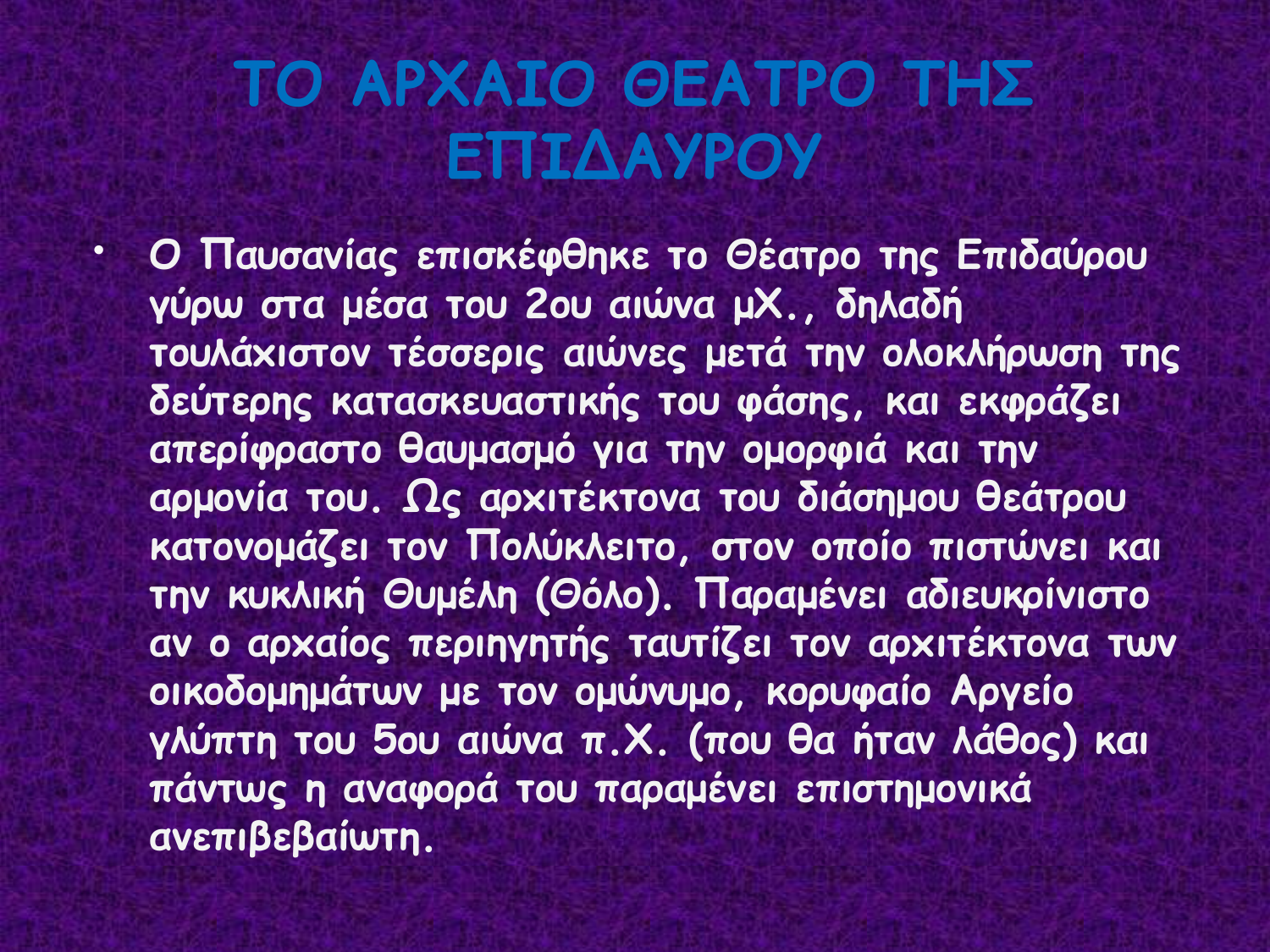

# ΤΟ ΑΡΧΑΙΟ ΘΕΑΤΡΟ ΤΗΣ ΕΠΙΔΑΥΡΟΥ
Ο Παυσανίας επισκέφθηκε το Θέατρο της Επιδαύρου γύρω στα μέσα του 2ου αιώνα μΧ., δηλαδή τουλάχιστον τέσσερις αιώνες μετά την ολοκλήρωση της δεύτερης κατασκευαστικής του φάσης, και εκφράζει απερίφραστο θαυμασμό για την ομορφιά και την αρμονία του. Ως αρχιτέκτονα του διάσημου θεάτρου κατονομάζει τον Πολύκλειτο, στον οποίο πιστώνει και την κυκλική Θυμέλη (Θόλο). Παραμένει αδιευκρίνιστο αν ο αρχαίος περιηγητής ταυτίζει τον αρχιτέκτονα των οικοδομημάτων με τον ομώνυμο, κορυφαίο Αργείο γλύπτη του 5ου αιώνα π.Χ. (που θα ήταν λάθος) και πάντως η αναφορά του παραμένει επιστημονικά ανεπιβεβαίωτη.